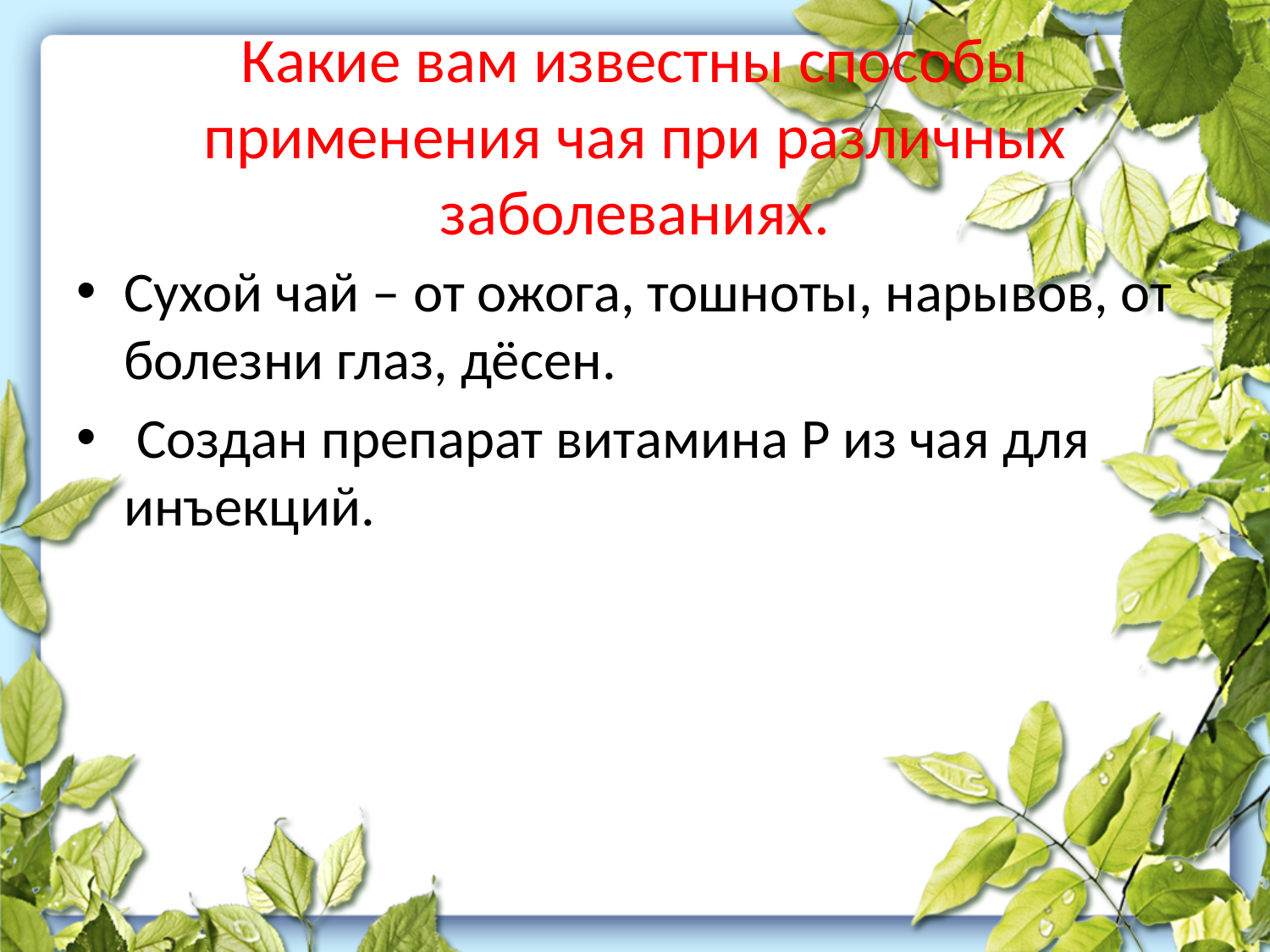

# Какие вам известны способы применения чая при различных заболеваниях.
Сухой чай – от ожога, тошноты, нарывов, от болезни глаз, дёсен.
 Создан препарат витамина Р из чая для инъекций.